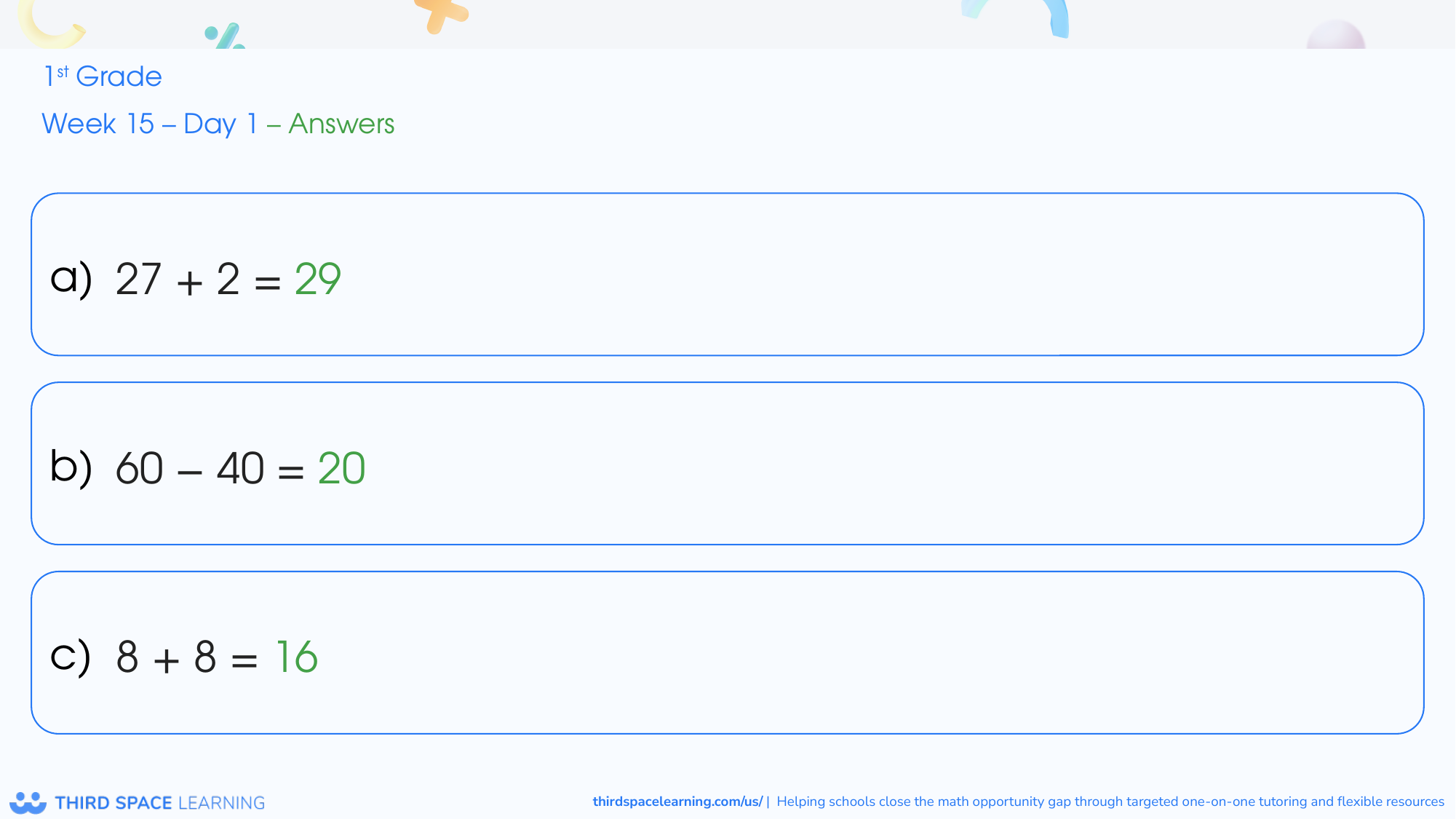

1st Grade
Week 15 – Day 1 – Answers
27 + 2 = 29
60 − 40 = 20
8 + 8 = 16